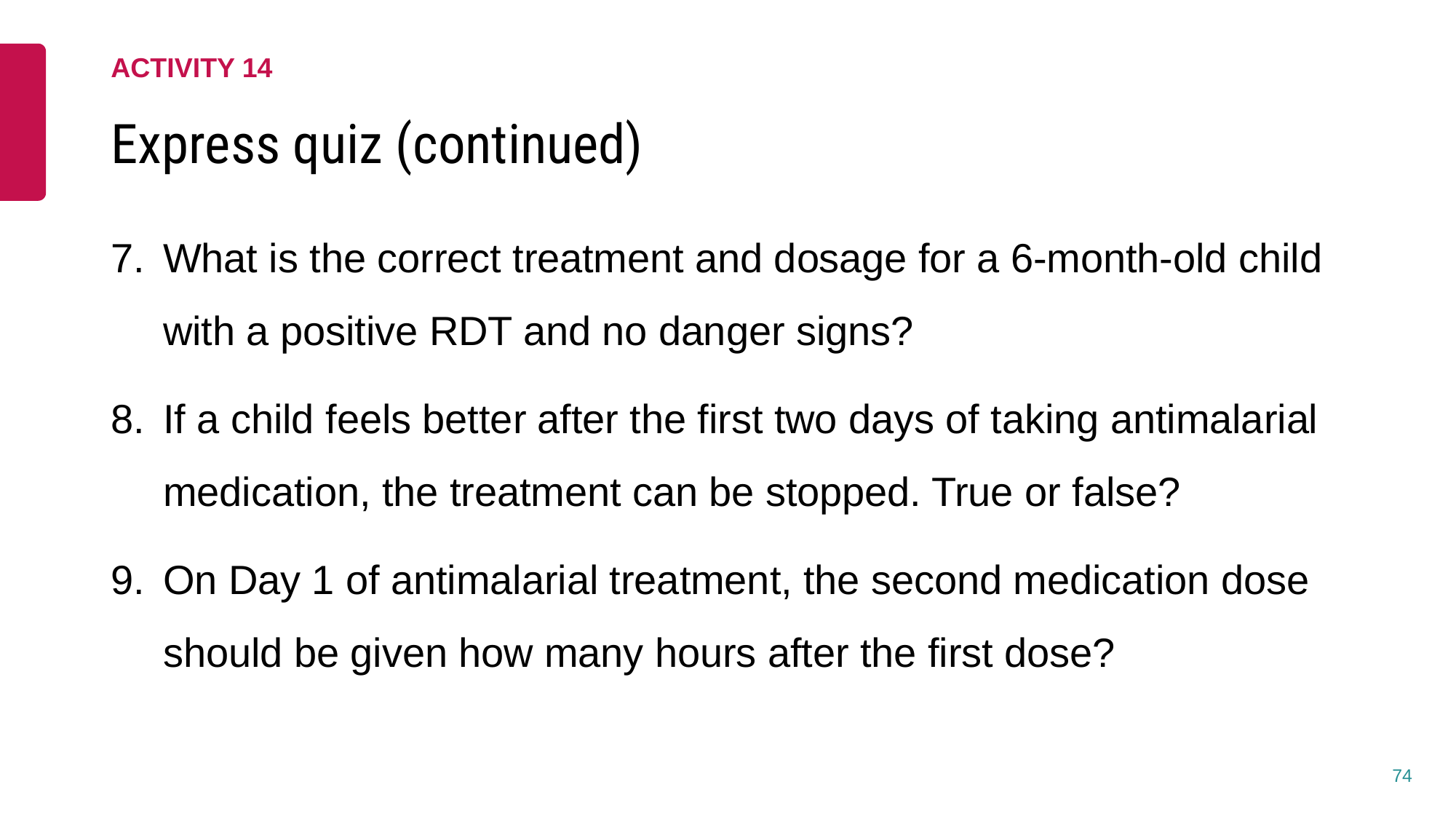

ACTIVITY 14
# Express quiz (continued)
What is the correct treatment and dosage for a 6-month-old child with a positive RDT and no danger signs?
If a child feels better after the first two days of taking antimalarial medication, the treatment can be stopped. True or false?
On Day 1 of antimalarial treatment, the second medication dose should be given how many hours after the first dose?

74